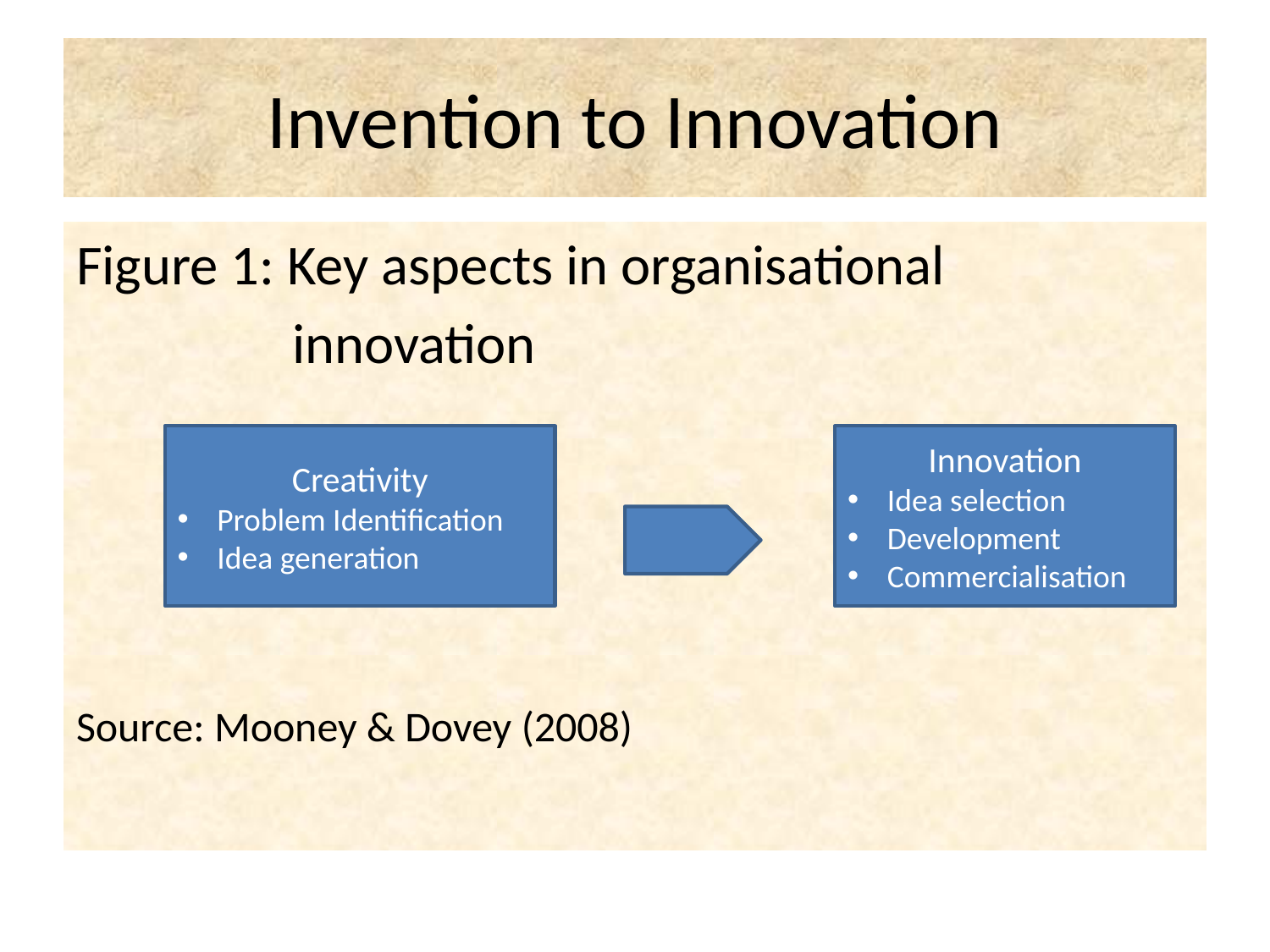

# Invention to Innovation
Figure 1: Key aspects in organisational
                 innovation

Source: Mooney & Dovey (2008)
Creativity
Problem Identification
Idea generation
Innovation
Idea selection
Development
Commercialisation